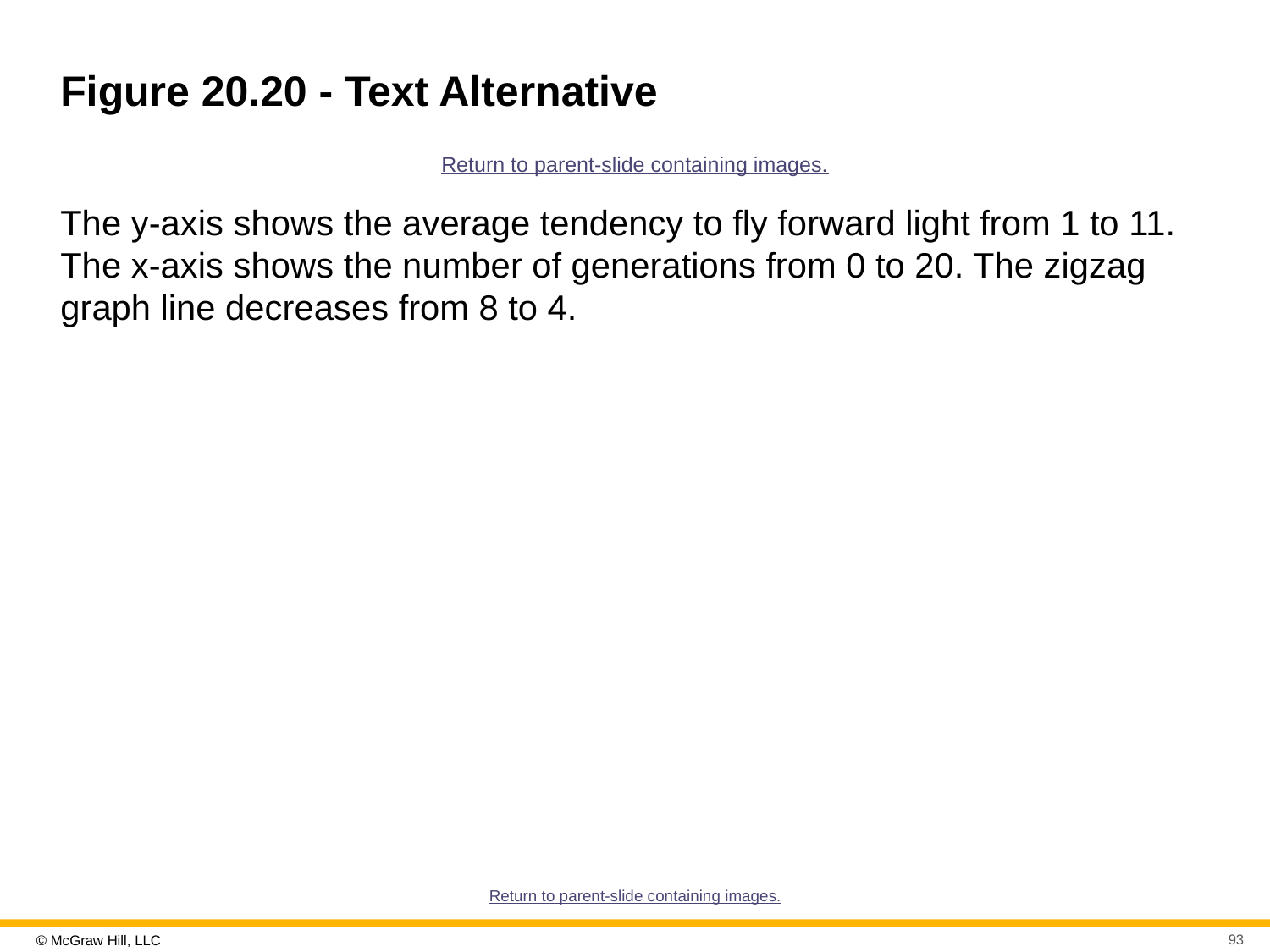

# Figure 20.20 - Text Alternative
Return to parent-slide containing images.
The y-axis shows the average tendency to fly forward light from 1 to 11. The x-axis shows the number of generations from 0 to 20. The zigzag graph line decreases from 8 to 4.
Return to parent-slide containing images.
93